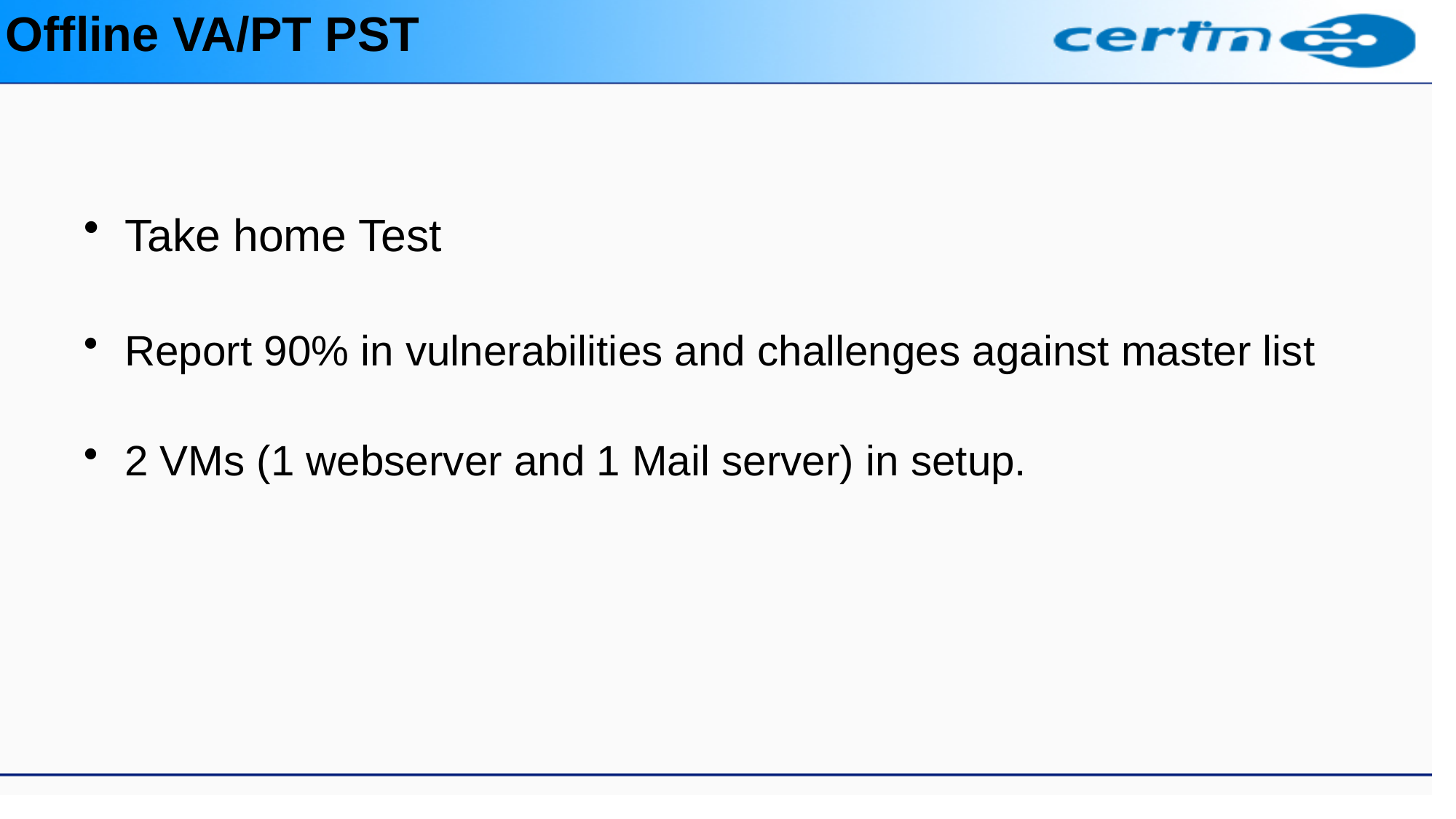

# Offline VA/PT PST

Take home Test
Report 90% in vulnerabilities and challenges against master list
2 VMs (1 webserver and 1 Mail server) in setup.